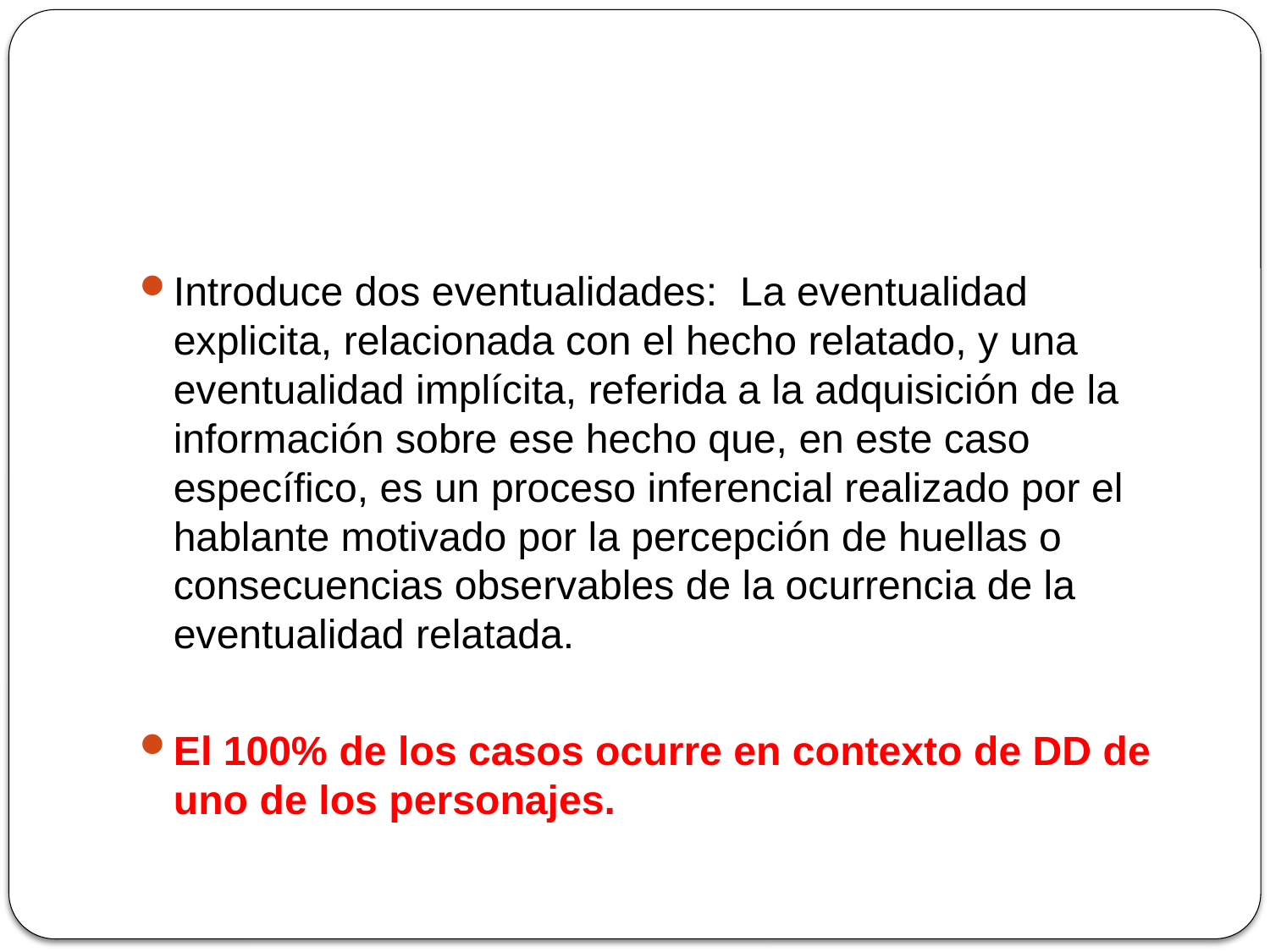

#

Introduce dos eventualidades:  La eventualidad explicita, relacionada con el hecho relatado, y una eventualidad implícita, referida a la adquisición de la información sobre ese hecho que, en este caso específico, es un proceso inferencial realizado por el hablante motivado por la percepción de huellas o consecuencias observables de la ocurrencia de la eventualidad relatada.

El 100% de los casos ocurre en contexto de DD de uno de los personajes.